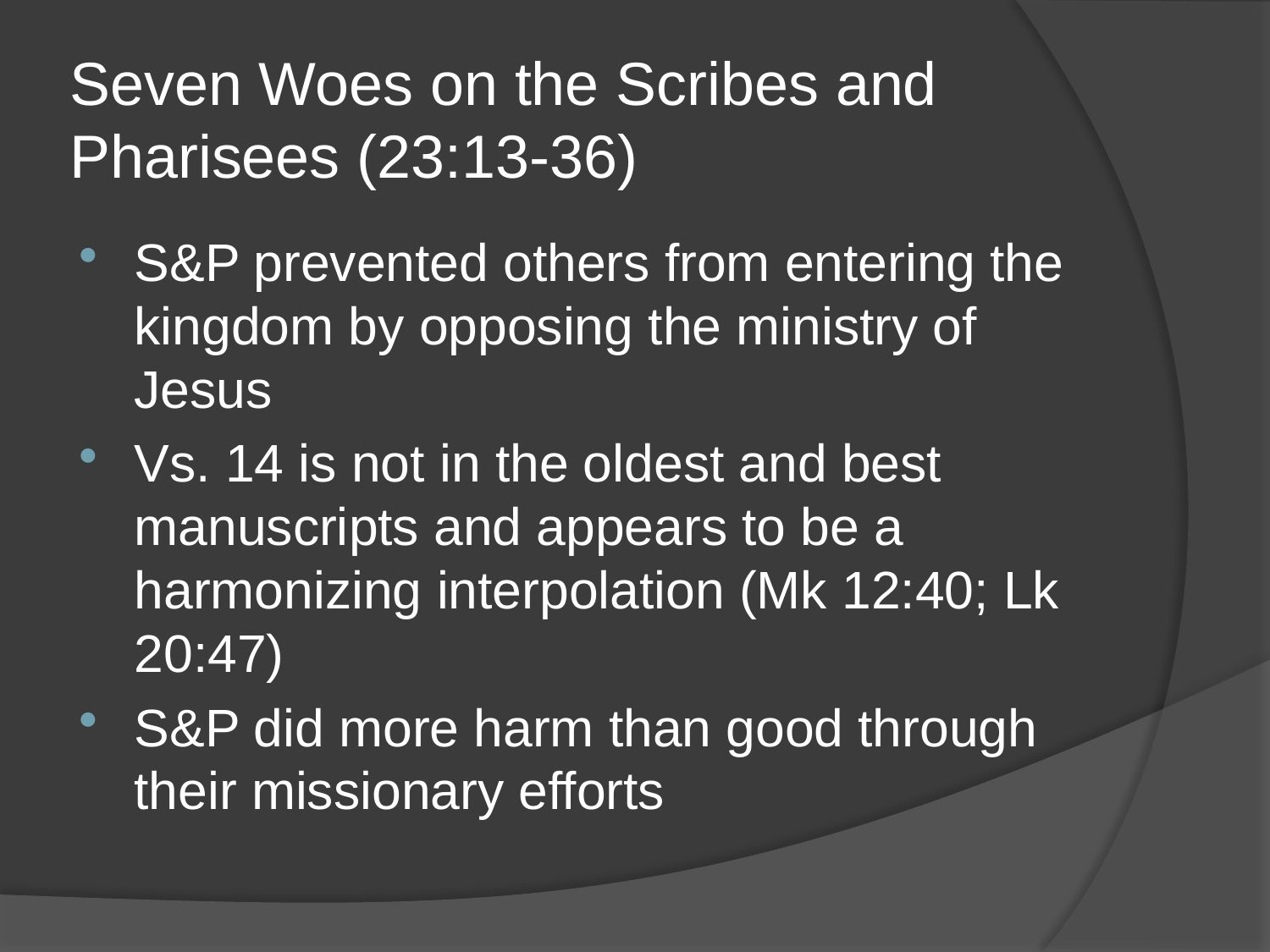

# Seven Woes on the Scribes and Pharisees (23:13-36)
S&P prevented others from entering the kingdom by opposing the ministry of Jesus
Vs. 14 is not in the oldest and best manuscripts and appears to be a harmonizing interpolation (Mk 12:40; Lk 20:47)
S&P did more harm than good through their missionary efforts